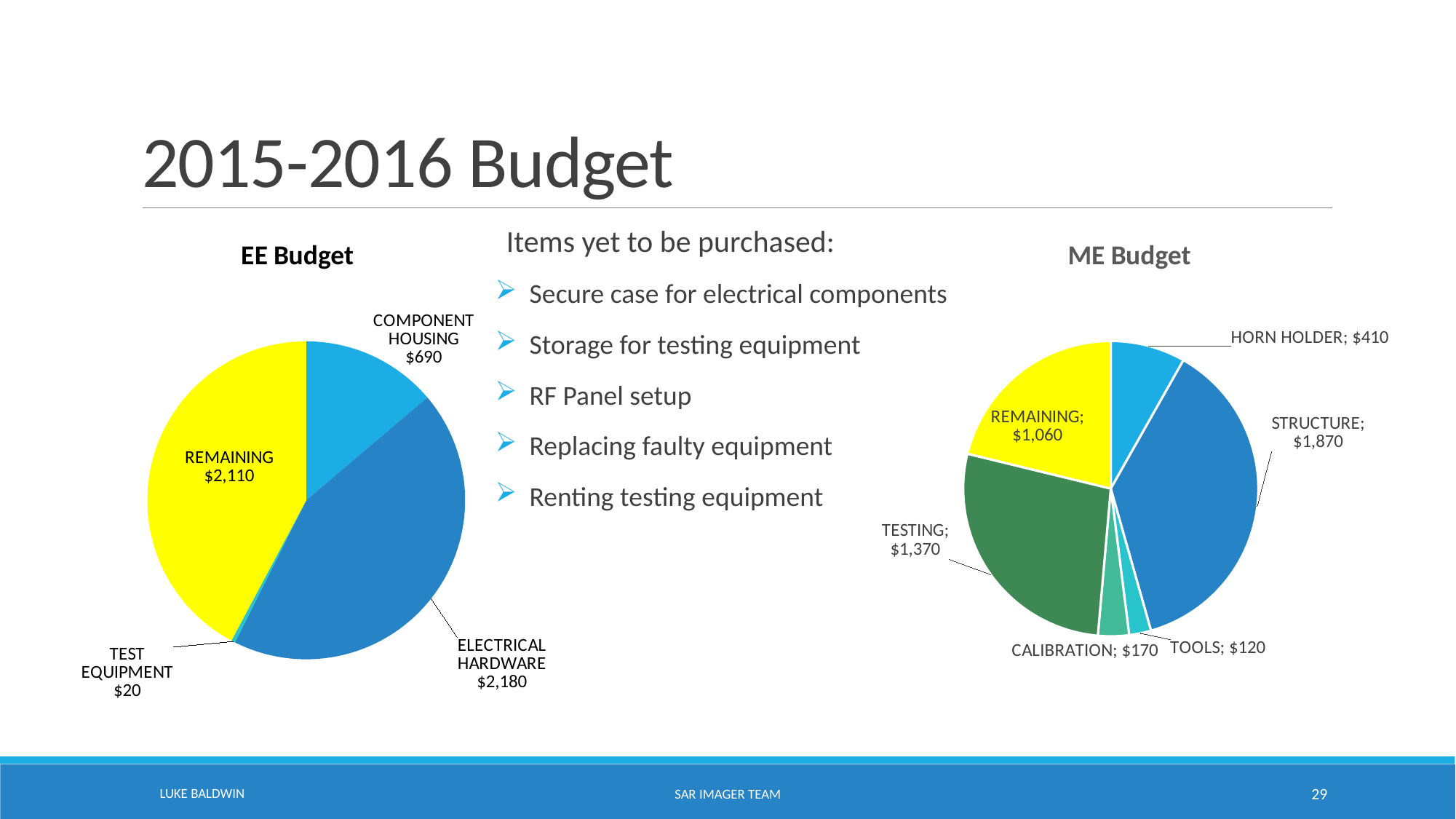

# 2015-2016 Budget

### Chart: EE Budget

| Category |  |
|---|---|
| COMPONENT HOUSING | 690.0 |
| ELECTRICAL HARDWARE | 2180.0 |
| TEST EQUIPMENT | 20.0 |
| REMAINING | 2110.0 |
Items yet to be purchased:
Secure case for electrical components
Storage for testing equipment
RF Panel setup
Replacing faulty equipment
Renting testing equipment

### Chart: ME Budget

| Category | TOTAL |
|---|---|
| HORN HOLDER | 410.0 |
| STRUCTURE | 1870.0 |
| TOOLS | 120.0 |
| CALIBRATION | 170.0 |
| TESTING | 1370.0 |
| REMAINING | 1060.0 |
LUKE BALDWIN
SAR Imager Team
29